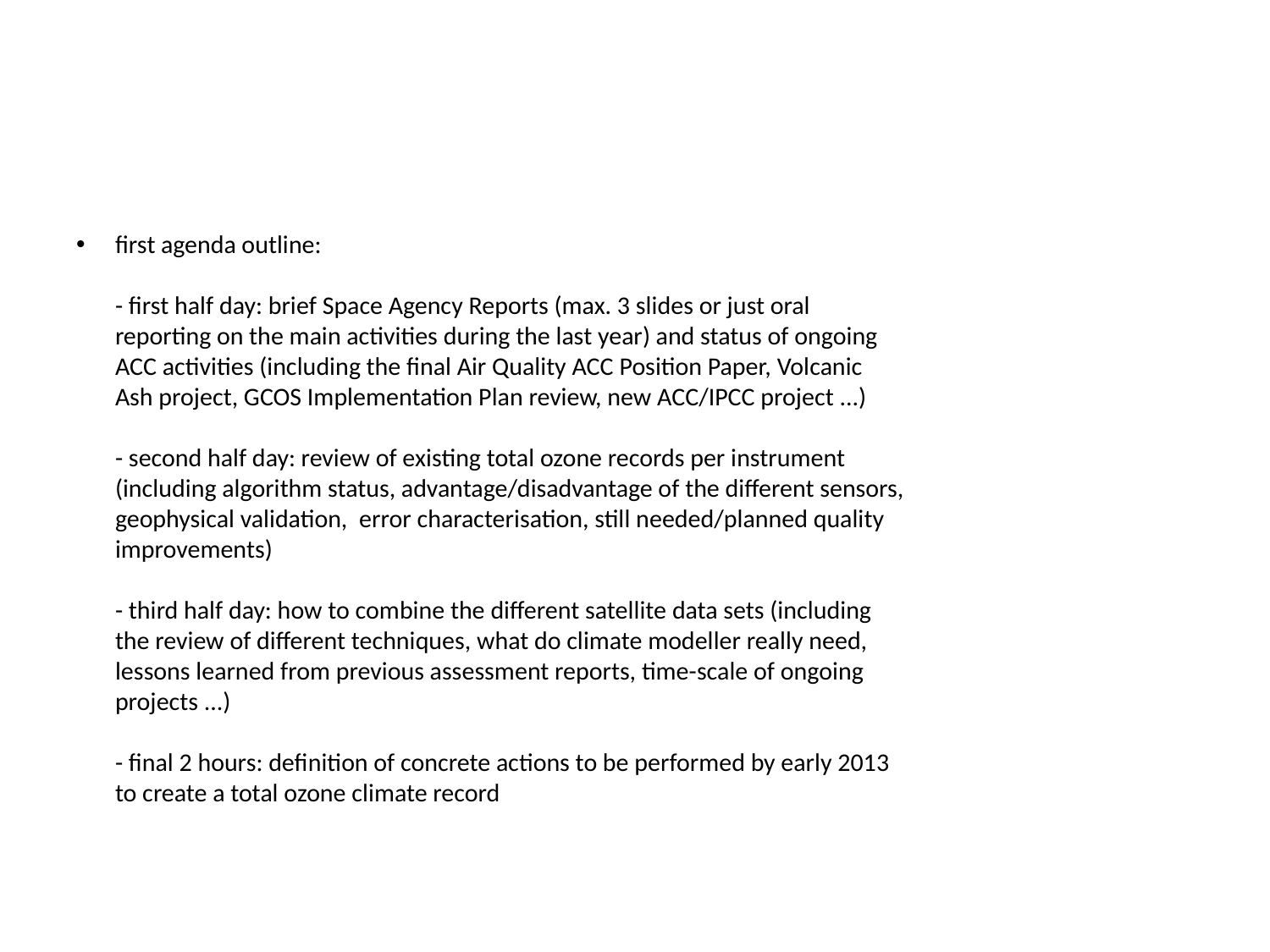

#
first agenda outline:
- first half day: brief Space Agency Reports (max. 3 slides or just oral
reporting on the main activities during the last year) and status of ongoing
ACC activities (including the final Air Quality ACC Position Paper, Volcanic
Ash project, GCOS Implementation Plan review, new ACC/IPCC project ...)
- second half day: review of existing total ozone records per instrument
(including algorithm status, advantage/disadvantage of the different sensors,
geophysical validation,  error characterisation, still needed/planned quality
improvements)
- third half day: how to combine the different satellite data sets (including
the review of different techniques, what do climate modeller really need,
lessons learned from previous assessment reports, time-scale of ongoing
projects ...)
- final 2 hours: definition of concrete actions to be performed by early 2013
to create a total ozone climate record